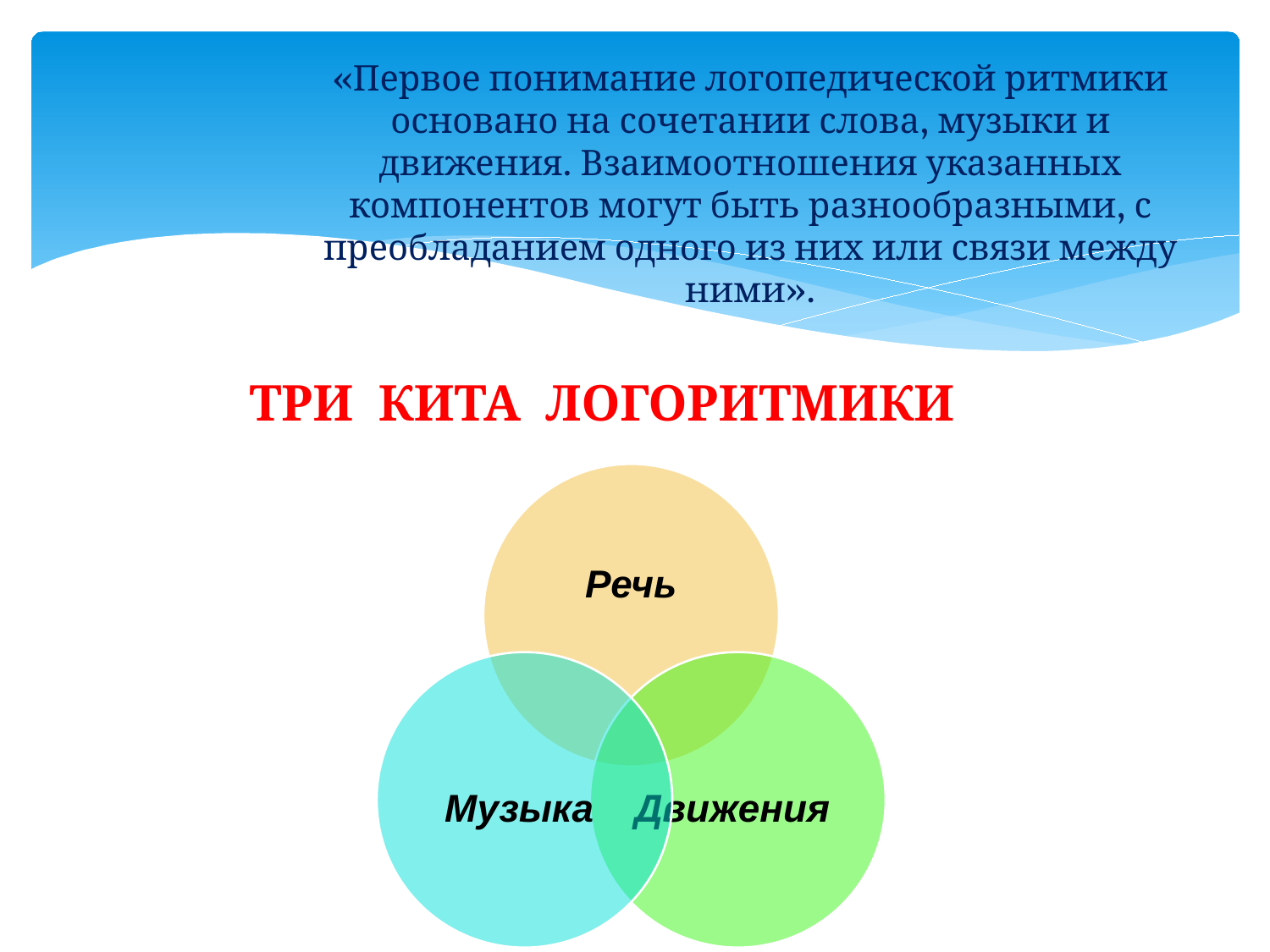

# «Первое понимание логопедической ритмики основано на сочетании слова, музыки и движения. Взаимоотношения указанных компонентов могут быть разнообразными, с преобладанием одного из них или связи между ними».
Три  кита  логоритмики
Речь
Движения
Музыка